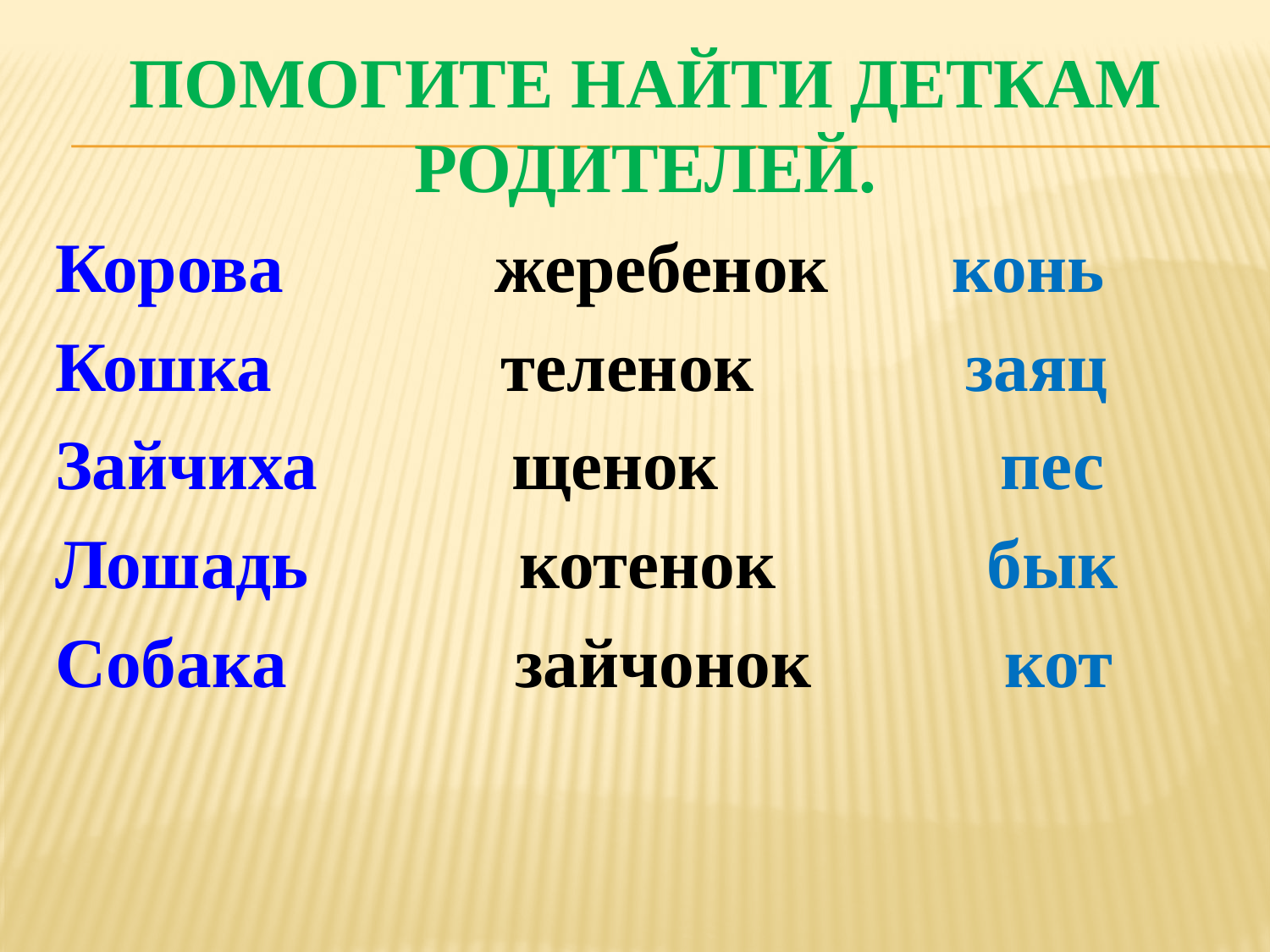

# Помогите найти деткам родителей.
Корова            жеребенок       конь
Кошка             теленок            заяц
Зайчиха           щенок                пес
Лошадь            котенок            бык
Собака             зайчонок           кот